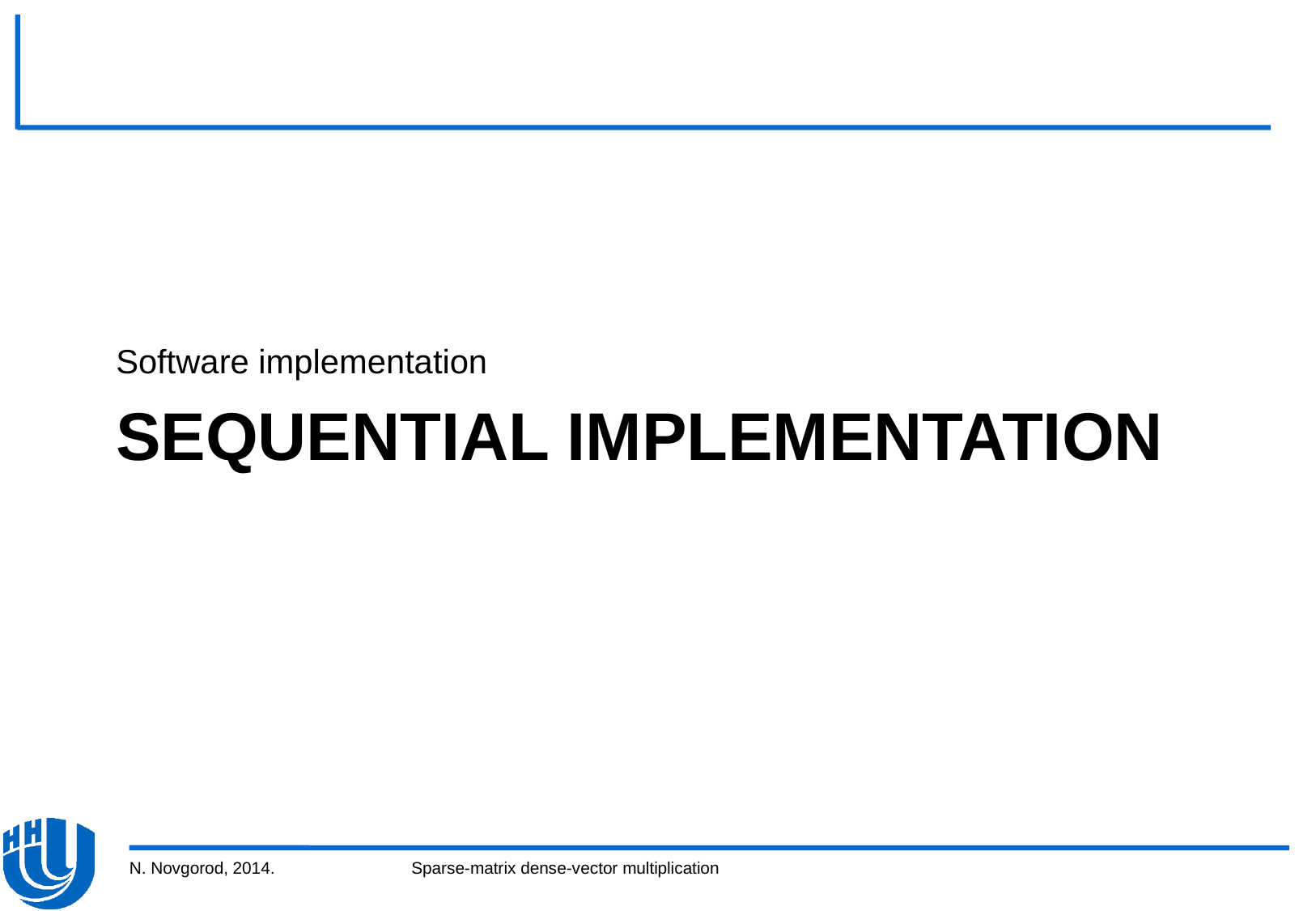

Software implementation
# Sequential implementation
N. Novgorod, 2014.
Sparse-matrix dense-vector multiplication